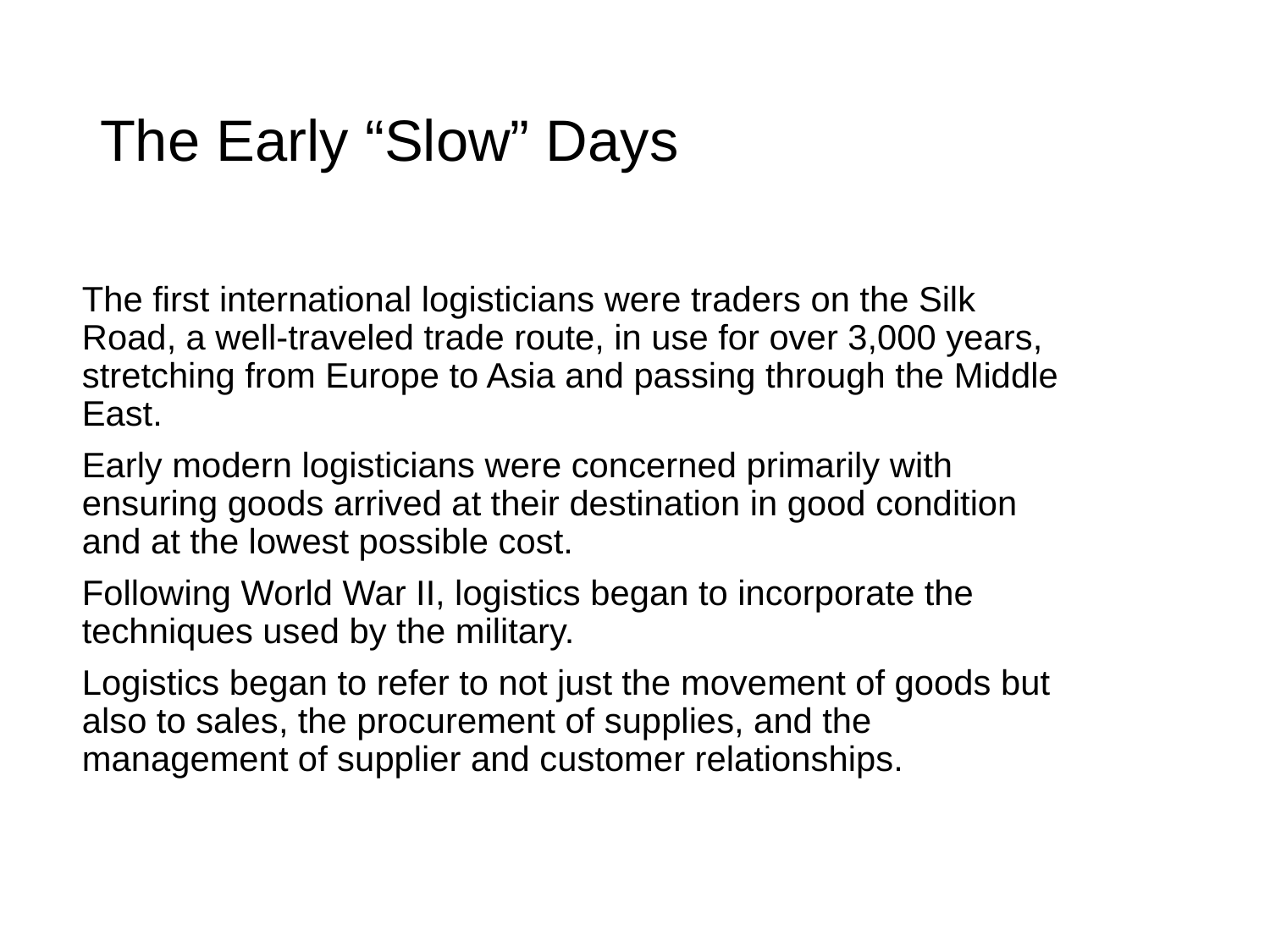

# The Early “Slow” Days
The first international logisticians were traders on the Silk Road, a well-traveled trade route, in use for over 3,000 years, stretching from Europe to Asia and passing through the Middle East.
Early modern logisticians were concerned primarily with ensuring goods arrived at their destination in good condition and at the lowest possible cost.
Following World War II, logistics began to incorporate the techniques used by the military.
Logistics began to refer to not just the movement of goods but also to sales, the procurement of supplies, and the management of supplier and customer relationships.